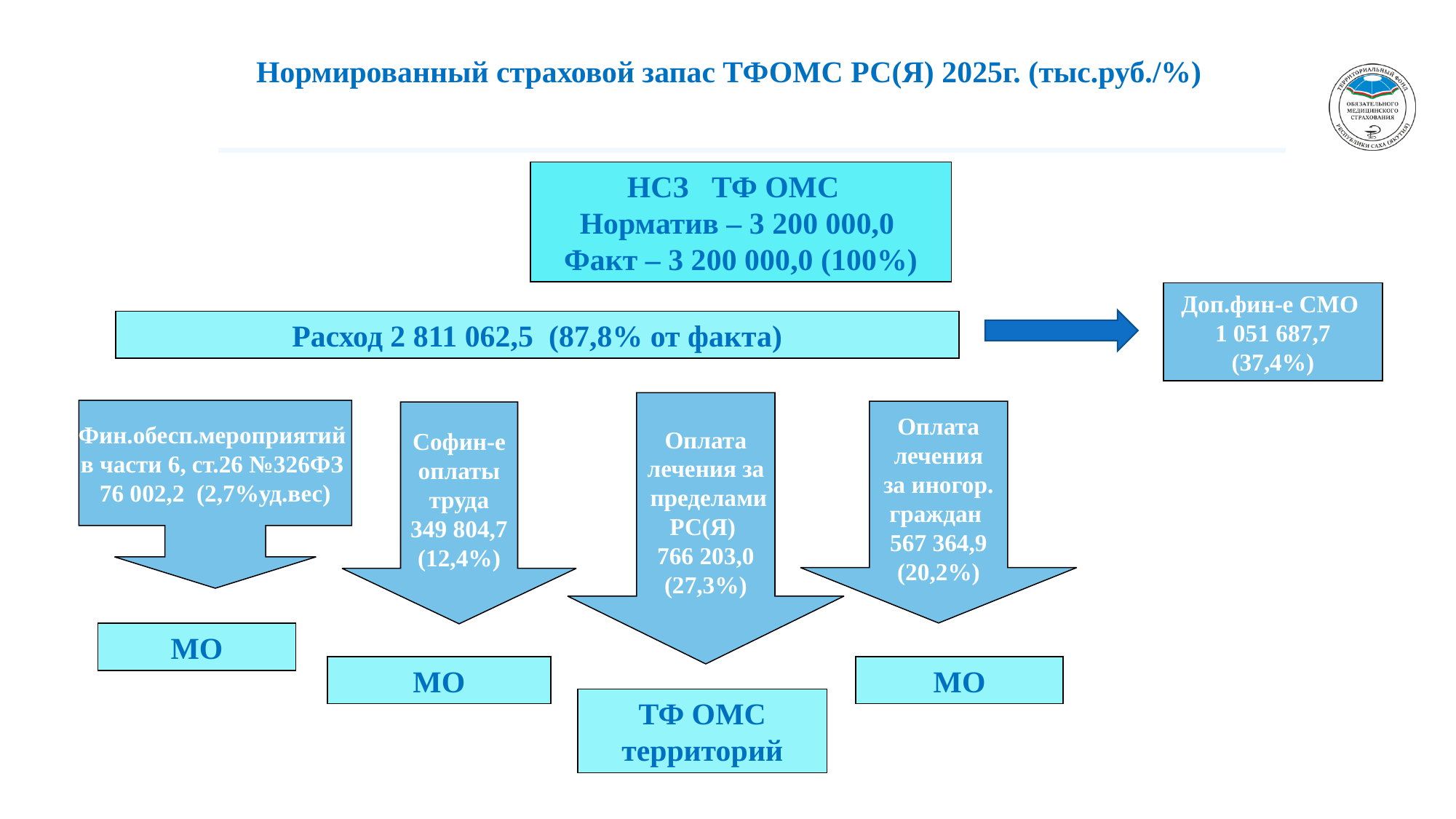

# Нормированный страховой запас ТФОМС РС(Я) 2025г. (тыс.руб./%)
НСЗ   ТФ ОМС
Норматив – 3 200 000,0
Факт – 3 200 000,0 (100%)
Доп.фин-е СМО  1 051 687,7 (37,4%)

Расход 2 811 062,5  (87,8% от факта)
Оплата
лечения за
 пределами
РС(Я)
766 203,0
(27,3%)
Фин.обесп.мероприятий
в части 6, ст.26 №326ФЗ
76 002,2  (2,7%уд.вес)
Оплата
лечения
за иногор.
граждан
567 364,9
(20,2%)
Софин-е
оплаты
труда
349 804,7
(12,4%)
МО
МО
МО
ТФ ОМС территорий